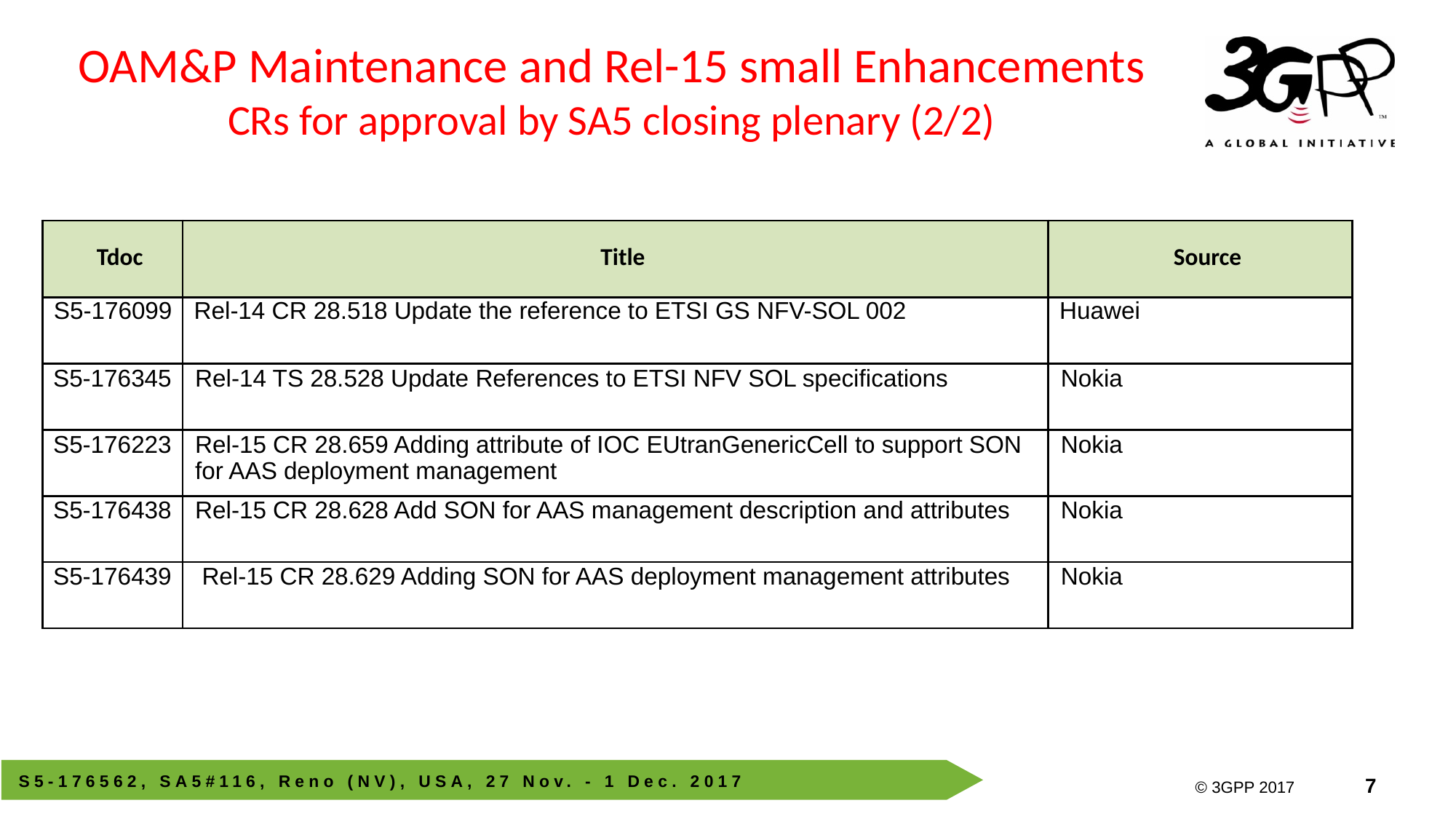

OAM&P Maintenance and Rel-15 small Enhancements
CRs for approval by SA5 closing plenary (2/2)
| Tdoc | Title | Source |
| --- | --- | --- |
| S5-176099 | Rel-14 CR 28.518 Update the reference to ETSI GS NFV-SOL 002 | Huawei |
| S5-176345 | Rel-14 TS 28.528 Update References to ETSI NFV SOL specifications | Nokia |
| S5-176223 | Rel-15 CR 28.659 Adding attribute of IOC EUtranGenericCell to support SON for AAS deployment management | Nokia |
| S5-176438 | Rel-15 CR 28.628 Add SON for AAS management description and attributes | Nokia |
| S5-176439 | Rel-15 CR 28.629 Adding SON for AAS deployment management attributes | Nokia |